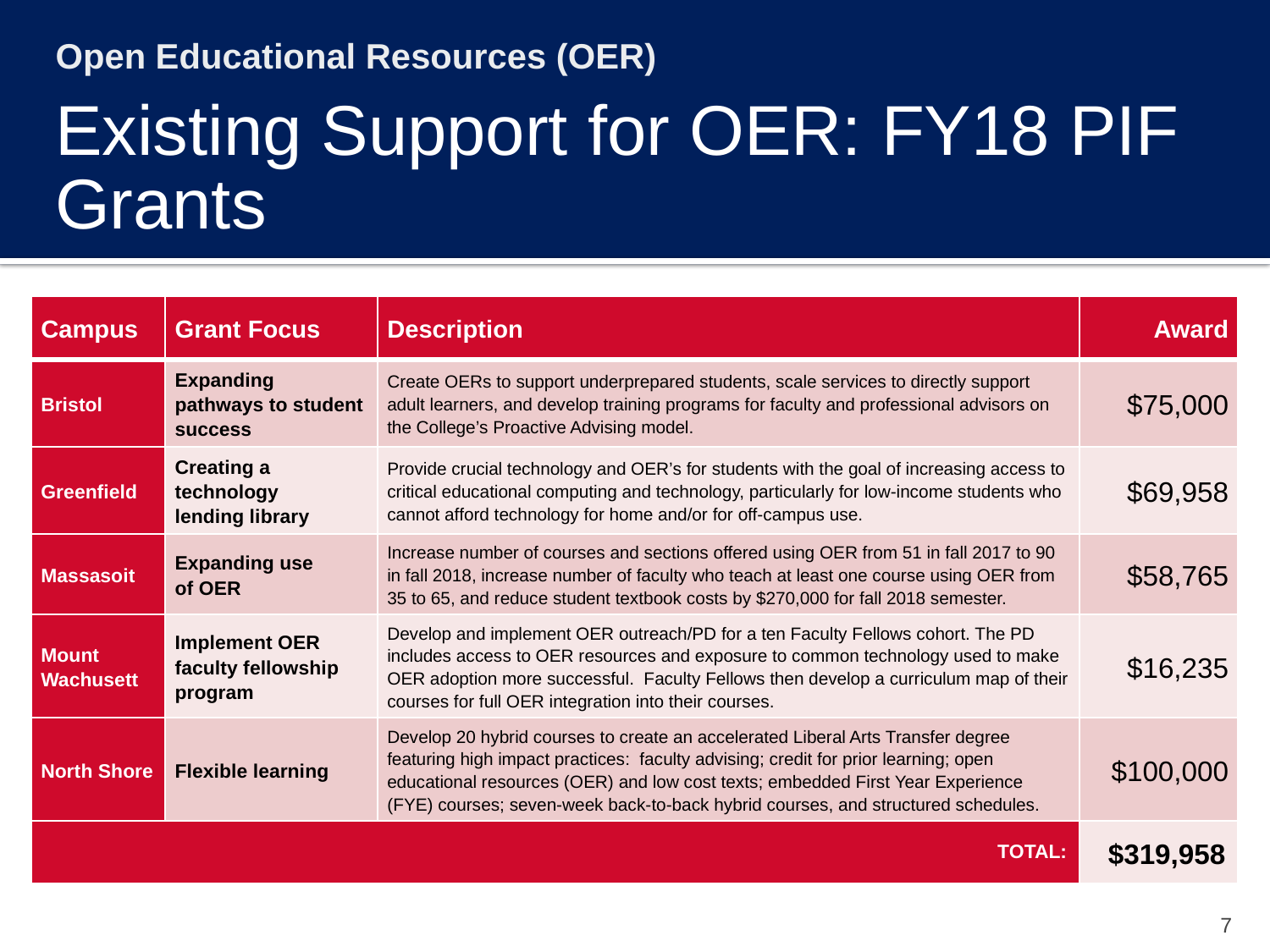

Open Educational Resources (OER)
# Existing Support for OER: FY18 PIF Grants
| Campus | Grant Focus | Description | Award |
| --- | --- | --- | --- |
| Bristol | Expanding pathways to student success | Create OERs to support underprepared students, scale services to directly support adult learners, and develop training programs for faculty and professional advisors on the College’s Proactive Advising model. | $75,000 |
| Greenfield | Creating a technology lending library | Provide crucial technology and OER’s for students with the goal of increasing access to critical educational computing and technology, particularly for low-income students who cannot afford technology for home and/or for off-campus use. | $69,958 |
| Massasoit | Expanding use of OER | Increase number of courses and sections offered using OER from 51 in fall 2017 to 90 in fall 2018, increase number of faculty who teach at least one course using OER from 35 to 65, and reduce student textbook costs by $270,000 for fall 2018 semester. | $58,765 |
| Mount Wachusett | Implement OER faculty fellowship program | Develop and implement OER outreach/PD for a ten Faculty Fellows cohort. The PD includes access to OER resources and exposure to common technology used to make OER adoption more successful. Faculty Fellows then develop a curriculum map of their courses for full OER integration into their courses. | $16,235 |
| North Shore | Flexible learning | Develop 20 hybrid courses to create an accelerated Liberal Arts Transfer degree featuring high impact practices: faculty advising; credit for prior learning; open educational resources (OER) and low cost texts; embedded First Year Experience (FYE) courses; seven-week back-to-back hybrid courses, and structured schedules. | $100,000 |
| TOTAL: |  |  | $319,958 |